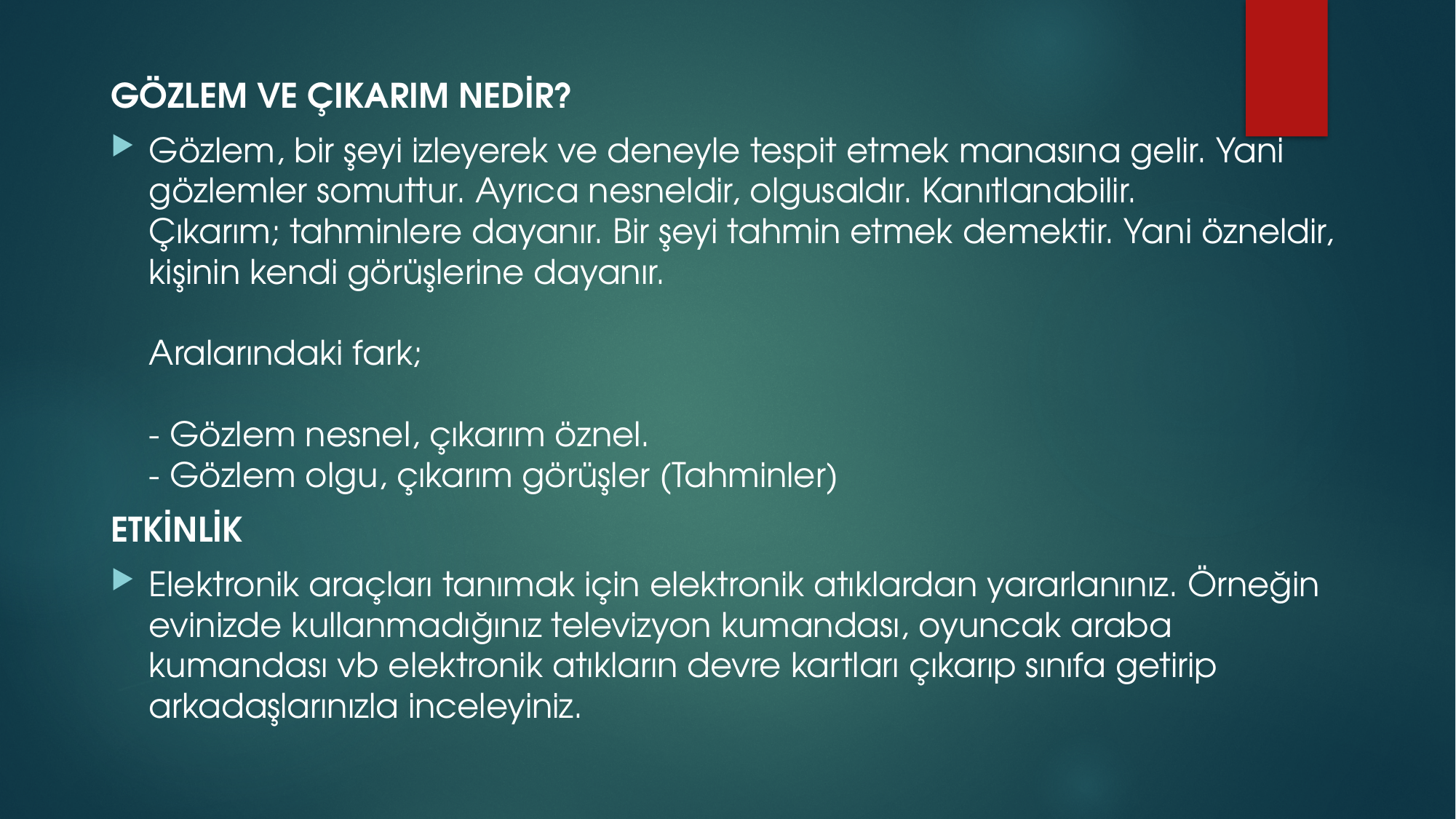

GÖZLEM VE ÇIKARIM NEDİR?
Gözlem, bir şeyi izleyerek ve deneyle tespit etmek manasına gelir. Yani gözlemler somuttur. Ayrıca nesneldir, olgusaldır. Kanıtlanabilir.
Çıkarım; tahminlere dayanır. Bir şeyi tahmin etmek demektir. Yani özneldir, kişinin kendi görüşlerine dayanır.
Aralarındaki fark;
- Gözlem nesnel, çıkarım öznel.
- Gözlem olgu, çıkarım görüşler (Tahminler)
ETKİNLİK
Elektronik araçları tanımak için elektronik atıklardan yararlanınız. Örneğin evinizde kullanmadığınız televizyon kumandası, oyuncak araba kumandası vb elektronik atıkların devre kartları çıkarıp sınıfa getirip arkadaşlarınızla inceleyiniz.